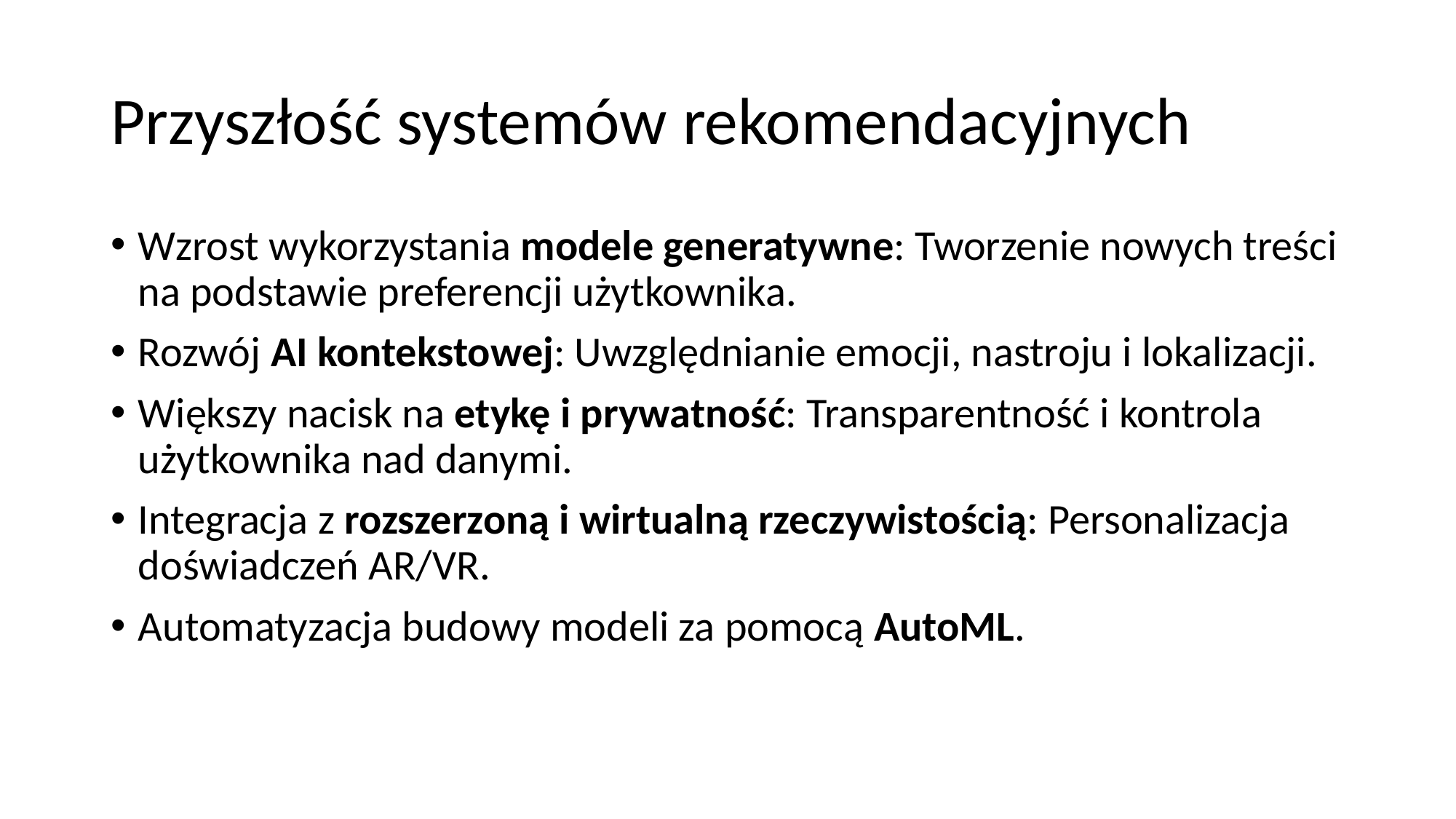

# Przyszłość systemów rekomendacyjnych
Wzrost wykorzystania modele generatywne: Tworzenie nowych treści na podstawie preferencji użytkownika.
Rozwój AI kontekstowej: Uwzględnianie emocji, nastroju i lokalizacji.
Większy nacisk na etykę i prywatność: Transparentność i kontrola użytkownika nad danymi.
Integracja z rozszerzoną i wirtualną rzeczywistością: Personalizacja doświadczeń AR/VR.
Automatyzacja budowy modeli za pomocą AutoML.